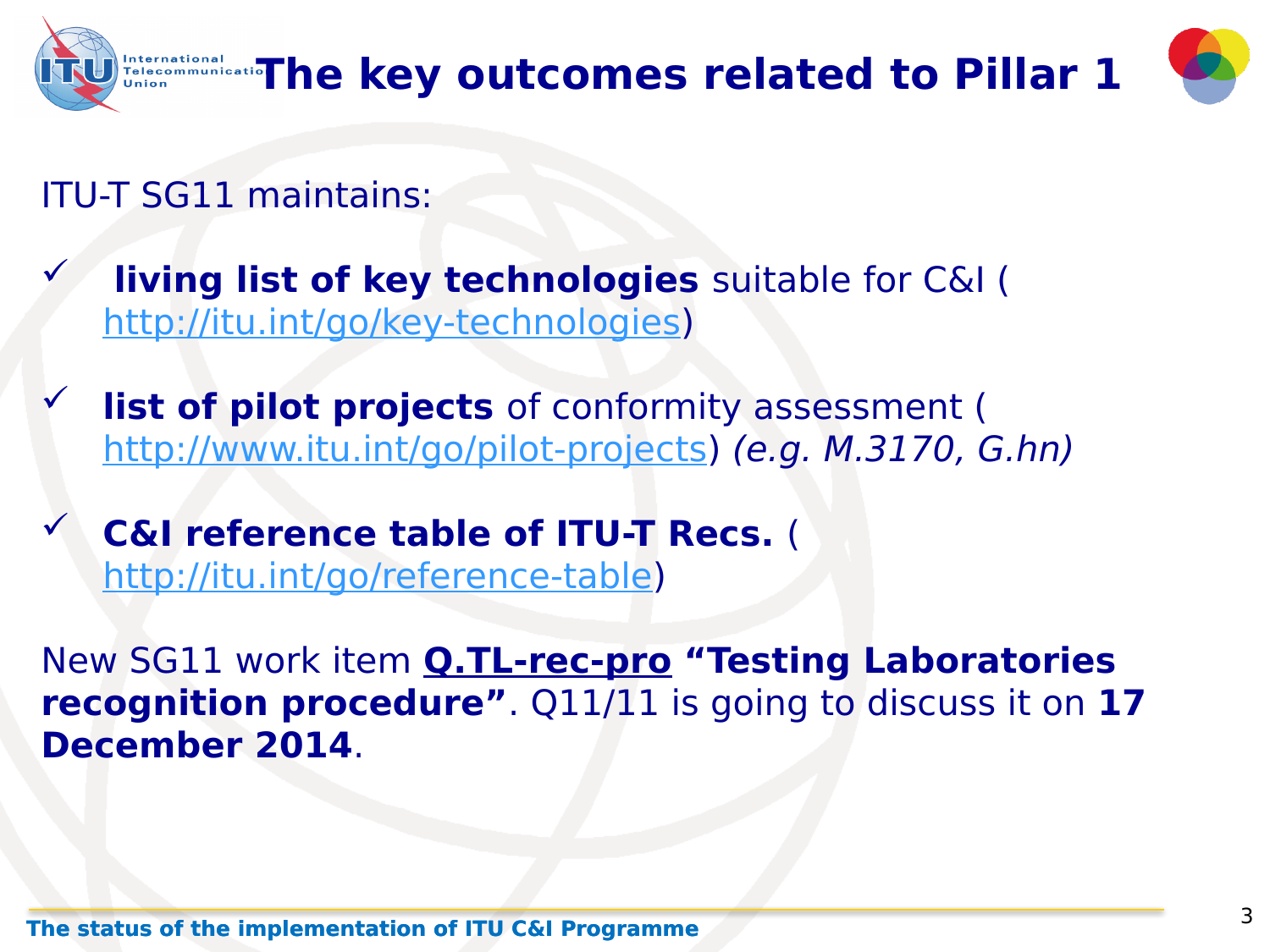

The key outcomes related to Pillar 1
ITU-T SG11 maintains:
 living list of key technologies suitable for C&I (http://itu.int/go/key-technologies)
list of pilot projects of conformity assessment (http://www.itu.int/go/pilot-projects) (e.g. M.3170, G.hn)
C&I reference table of ITU-T Recs. (http://itu.int/go/reference-table)
New SG11 work item Q.TL-rec-pro “Testing Laboratories recognition procedure”. Q11/11 is going to discuss it on 17 December 2014.
3